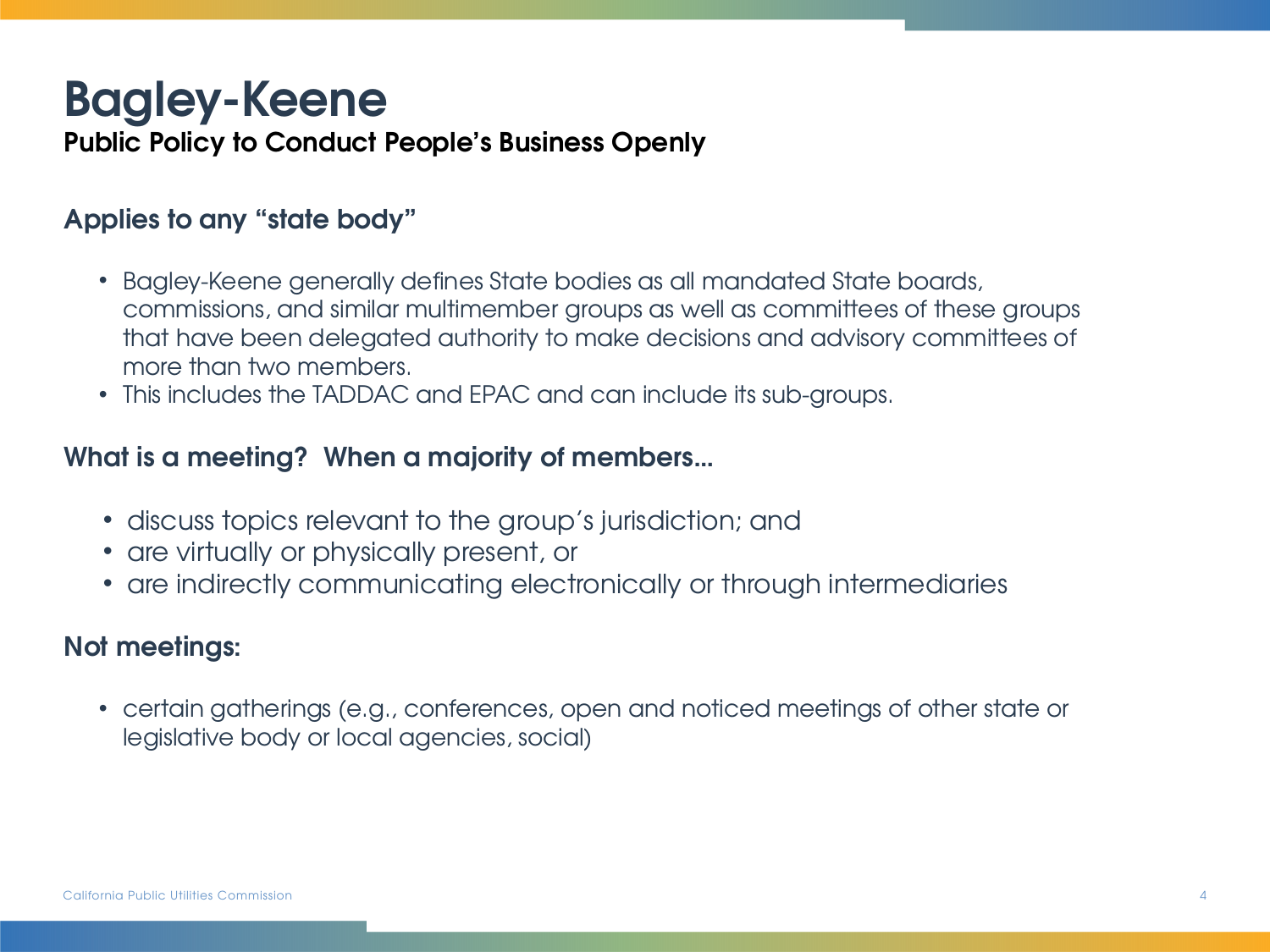

# Bagley-Keene
Public Policy to Conduct People’s Business Openly

Applies to any “state body”
Bagley-Keene generally defines State bodies as all mandated State boards, commissions, and similar multimember groups as well as committees of these groups that have been delegated authority to make decisions and advisory committees of more than two members.
This includes the TADDAC and EPAC and can include its sub-groups.

What is a meeting?  When a majority of members…

discuss topics relevant to the group’s jurisdiction; and
are virtually or physically present, or
are indirectly communicating electronically or through intermediaries

Not meetings:
certain gatherings (e.g., conferences, open and noticed meetings of other state or legislative body or local agencies, social)

4